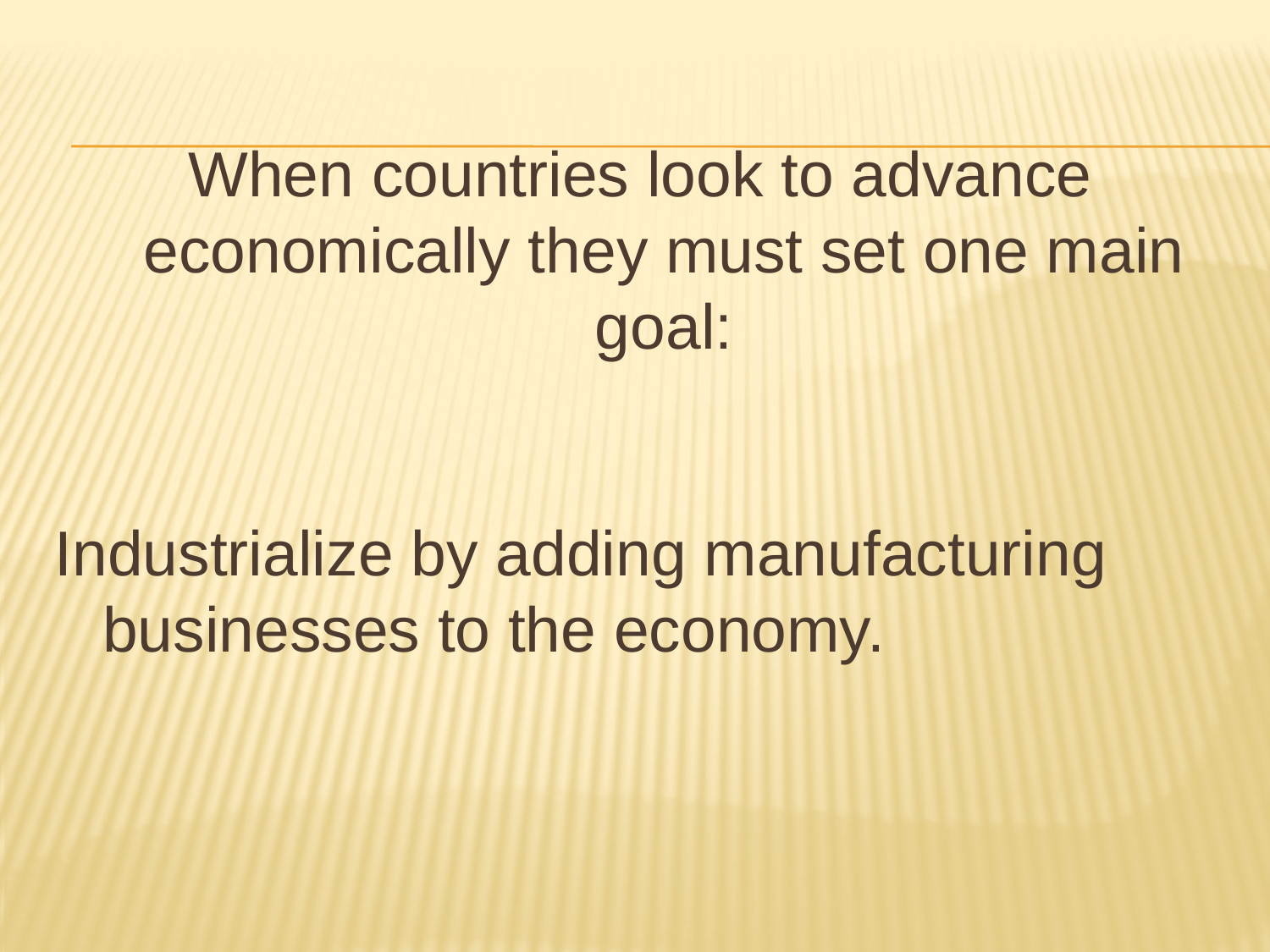

When countries look to advance economically they must set one main goal:

Industrialize by adding manufacturing businesses to the economy.